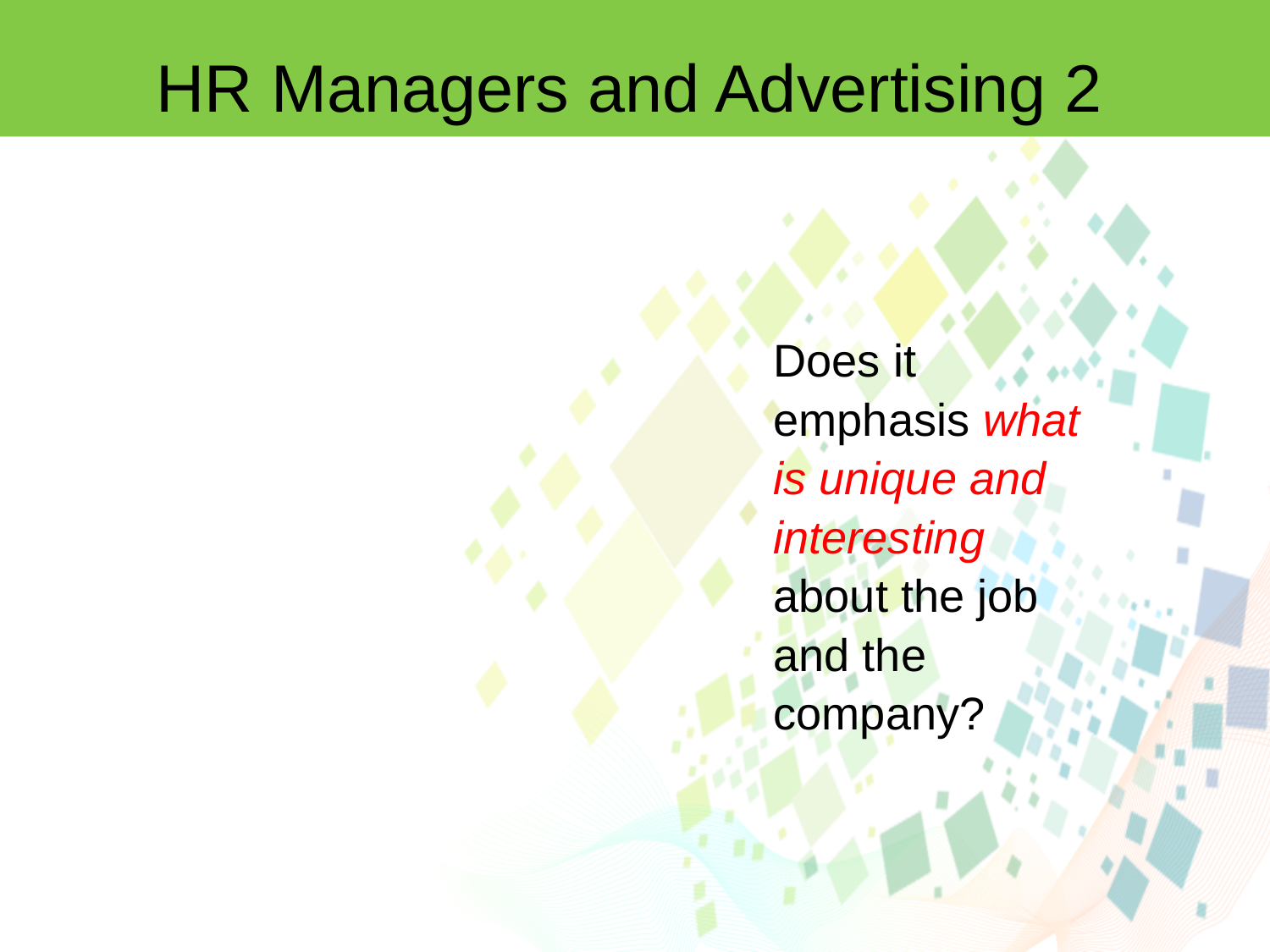

HR Managers and Advertising 2
Does it emphasis what is unique and interesting about the job and the company?